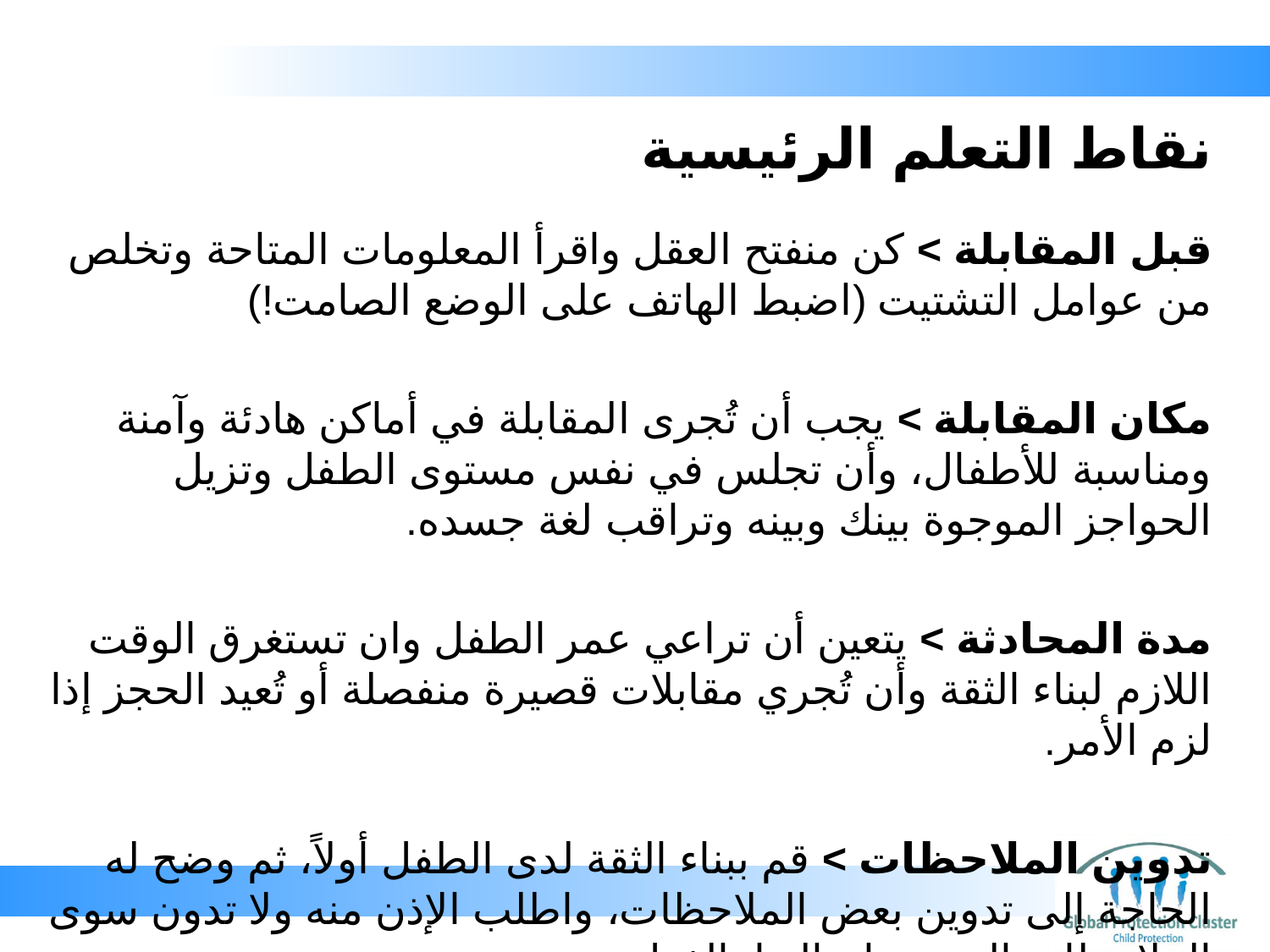

# نقاط التعلم الرئيسية
قبل المقابلة > كن منفتح العقل واقرأ المعلومات المتاحة وتخلص من عوامل التشتيت (اضبط الهاتف على الوضع الصامت!)

مكان المقابلة > يجب أن تُجرى المقابلة في أماكن هادئة وآمنة ومناسبة للأطفال، وأن تجلس في نفس مستوى الطفل وتزيل الحواجز الموجوة بينك وبينه وتراقب لغة جسده.

مدة المحادثة > يتعين أن تراعي عمر الطفل وان تستغرق الوقت اللازم لبناء الثقة وأن تُجري مقابلات قصيرة منفصلة أو تُعيد الحجز إذا لزم الأمر.

تدوين الملاحظات > قم ببناء الثقة لدى الطفل أولاً، ثم وضح له الحاجة إلى تدوين بعض الملاحظات، واطلب الإذن منه ولا تدون سوى الملاحظات التي تحتاج إليها بالفعل.